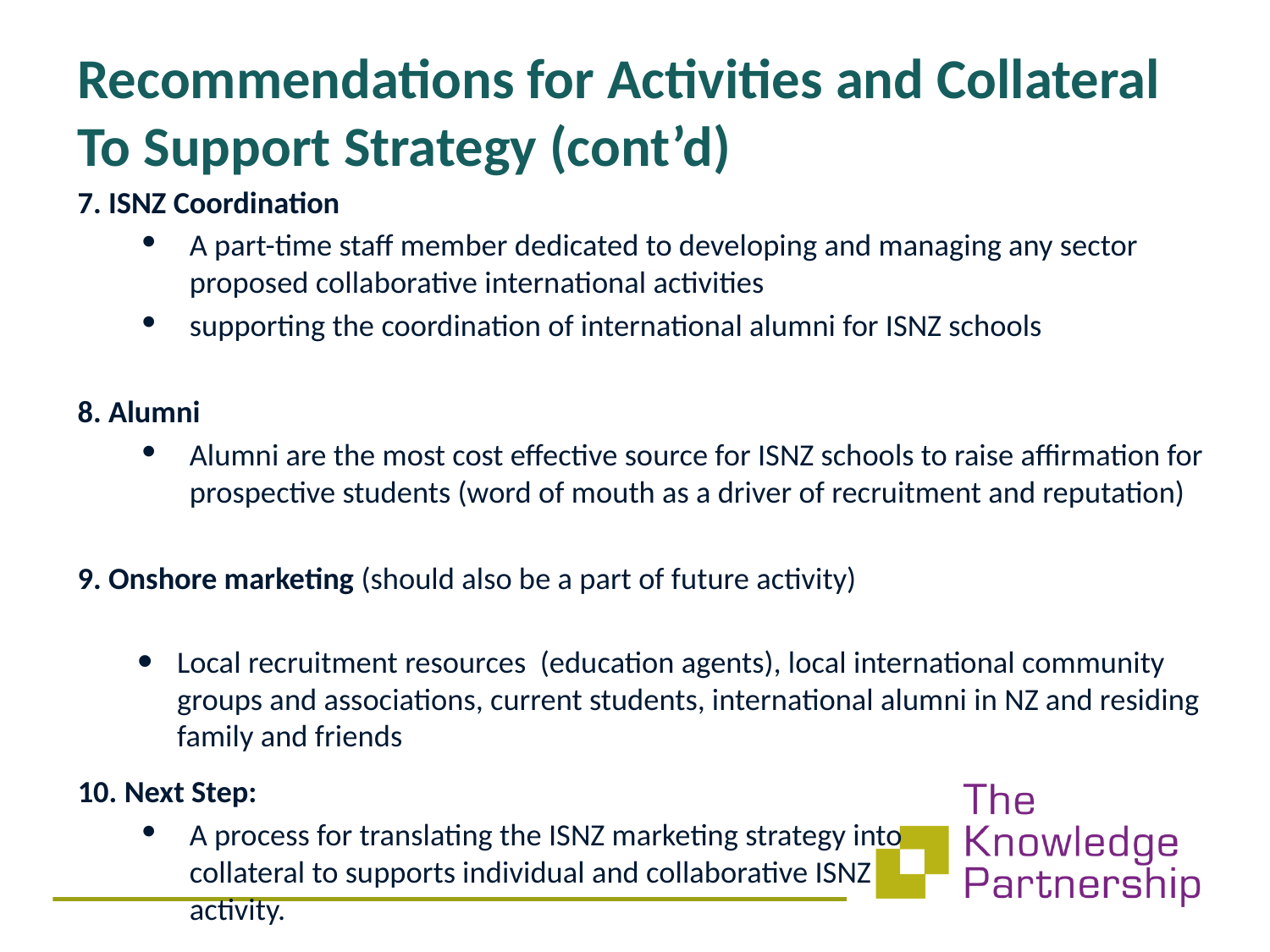

Recommendations for Activities and Collateral To Support Strategy (cont’d)
7. ISNZ Coordination
A part-time staff member dedicated to developing and managing any sector proposed collaborative international activities
supporting the coordination of international alumni for ISNZ schools

8. Alumni
Alumni are the most cost effective source for ISNZ schools to raise affirmation for prospective students (word of mouth as a driver of recruitment and reputation)

9. Onshore marketing (should also be a part of future activity)

Local recruitment resources  (education agents), local international community groups and associations, current students, international alumni in NZ and residing family and friends

10. Next Step:
A process for translating the ISNZ marketing strategy into collateral to supports individual and collaborative ISNZ activity.